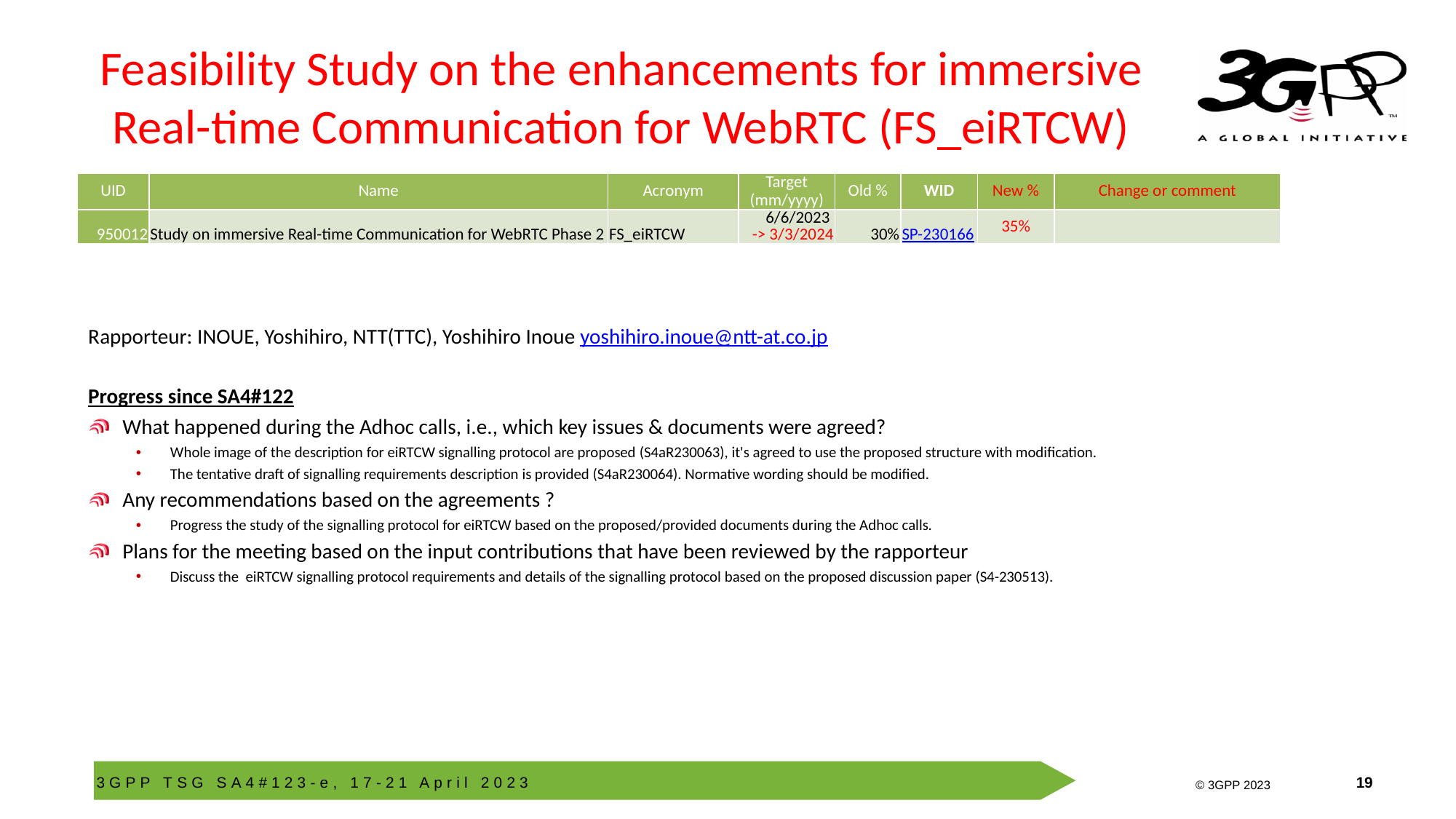

# Feasibility Study on the enhancements for immersive Real-time Communication for WebRTC (FS_eiRTCW)
| UID | Name | Acronym | Target (mm/yyyy) | Old % | WID | New % | Change or comment |
| --- | --- | --- | --- | --- | --- | --- | --- |
| 950012 | Study on immersive Real-time Communication for WebRTC Phase 2 | FS\_eiRTCW | 6/6/2023 -> 3/3/2024 | 30% | SP-230166 | 35% |  |
Rapporteur: INOUE, Yoshihiro, NTT(TTC), Yoshihiro Inoue yoshihiro.inoue@ntt-at.co.jp

Progress since SA4#122
What happened during the Adhoc calls, i.e., which key issues & documents were agreed?
Whole image of the description for eiRTCW signalling protocol are proposed (S4aR230063), it's agreed to use the proposed structure with modification.
The tentative draft of signalling requirements description is provided (S4aR230064). Normative wording should be modified.
Any recommendations based on the agreements ?
Progress the study of the signalling protocol for eiRTCW based on the proposed/provided documents during the Adhoc calls.
Plans for the meeting based on the input contributions that have been reviewed by the rapporteur
Discuss the  eiRTCW signalling protocol requirements and details of the signalling protocol based on the proposed discussion paper (S4-230513).